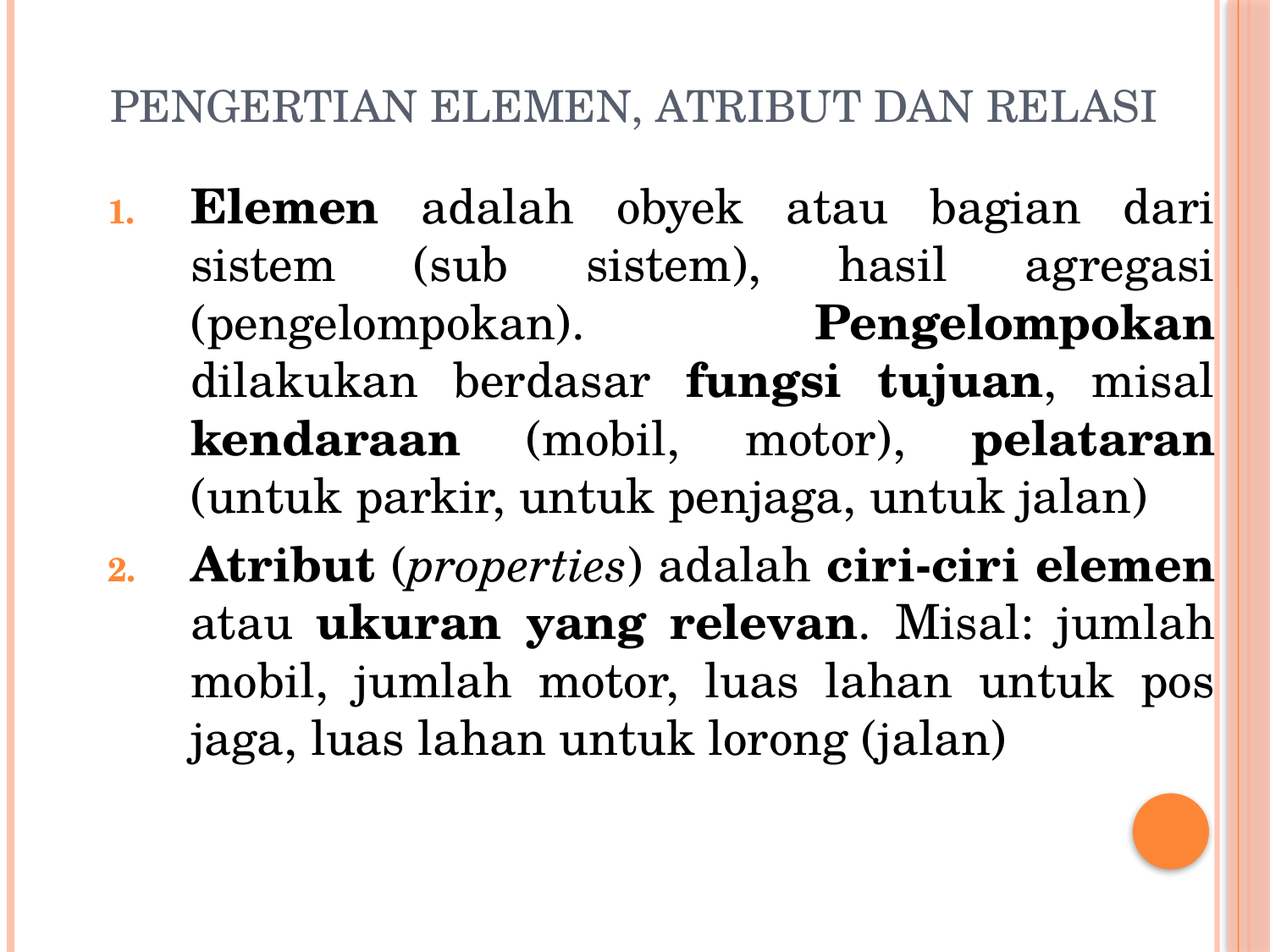

# Pengertian Elemen, Atribut dan Relasi
Elemen adalah obyek atau bagian dari sistem (sub sistem), hasil agregasi (pengelompokan). Pengelompokan dilakukan berdasar fungsi tujuan, misal kendaraan (mobil, motor), pelataran (untuk parkir, untuk penjaga, untuk jalan)
Atribut (properties) adalah ciri-ciri elemen atau ukuran yang relevan. Misal: jumlah mobil, jumlah motor, luas lahan untuk pos jaga, luas lahan untuk lorong (jalan)